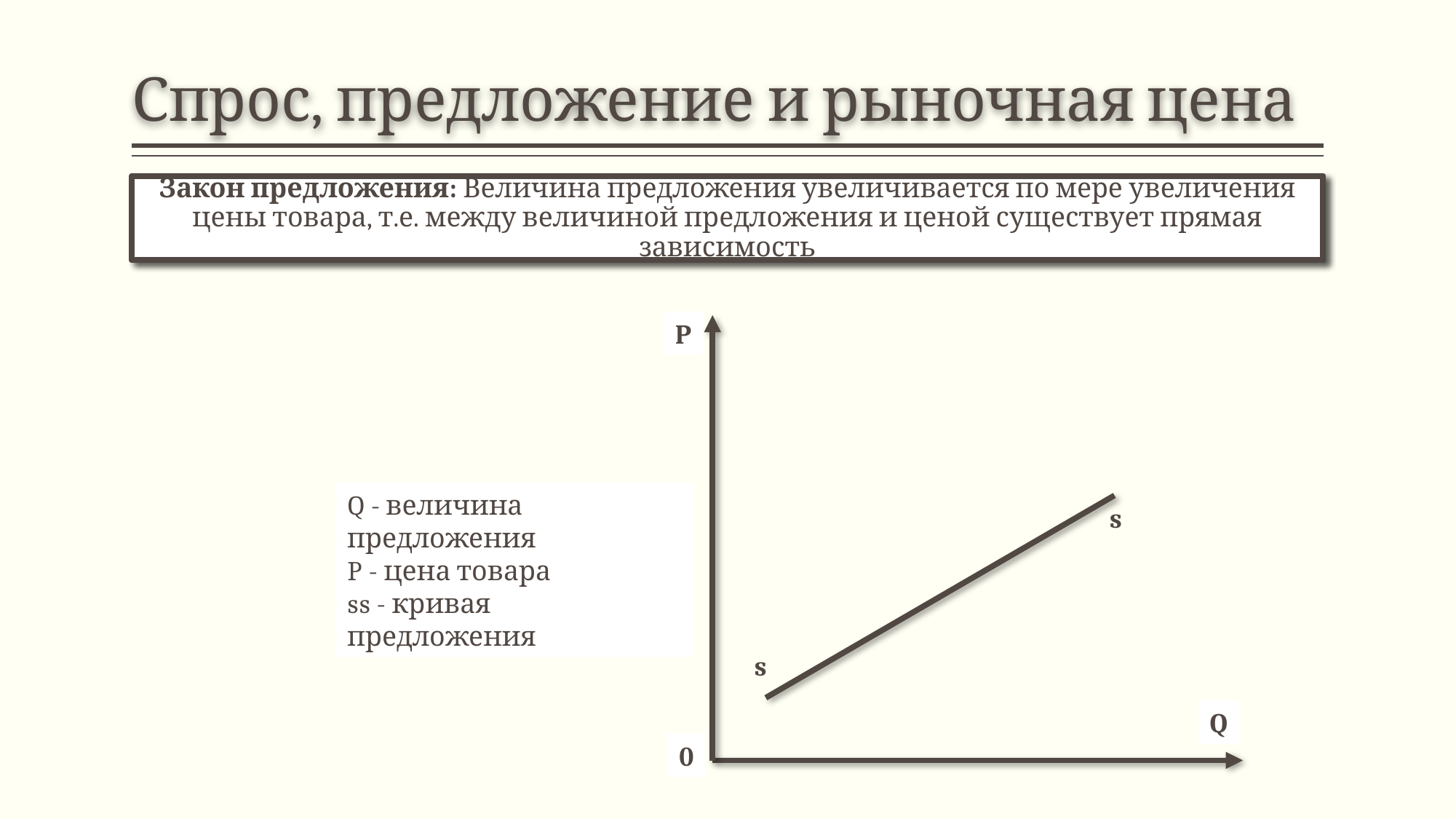

# Спрос, предложение и рыночная цена

Закон предложения: Величина предложения увеличивается по мере увеличения цены товара, т.е. между величиной предложения и ценой существует прямая зависимость
P
s
s
Q
0
Q - величина предложения
P - цена товара
ss - кривая предложения